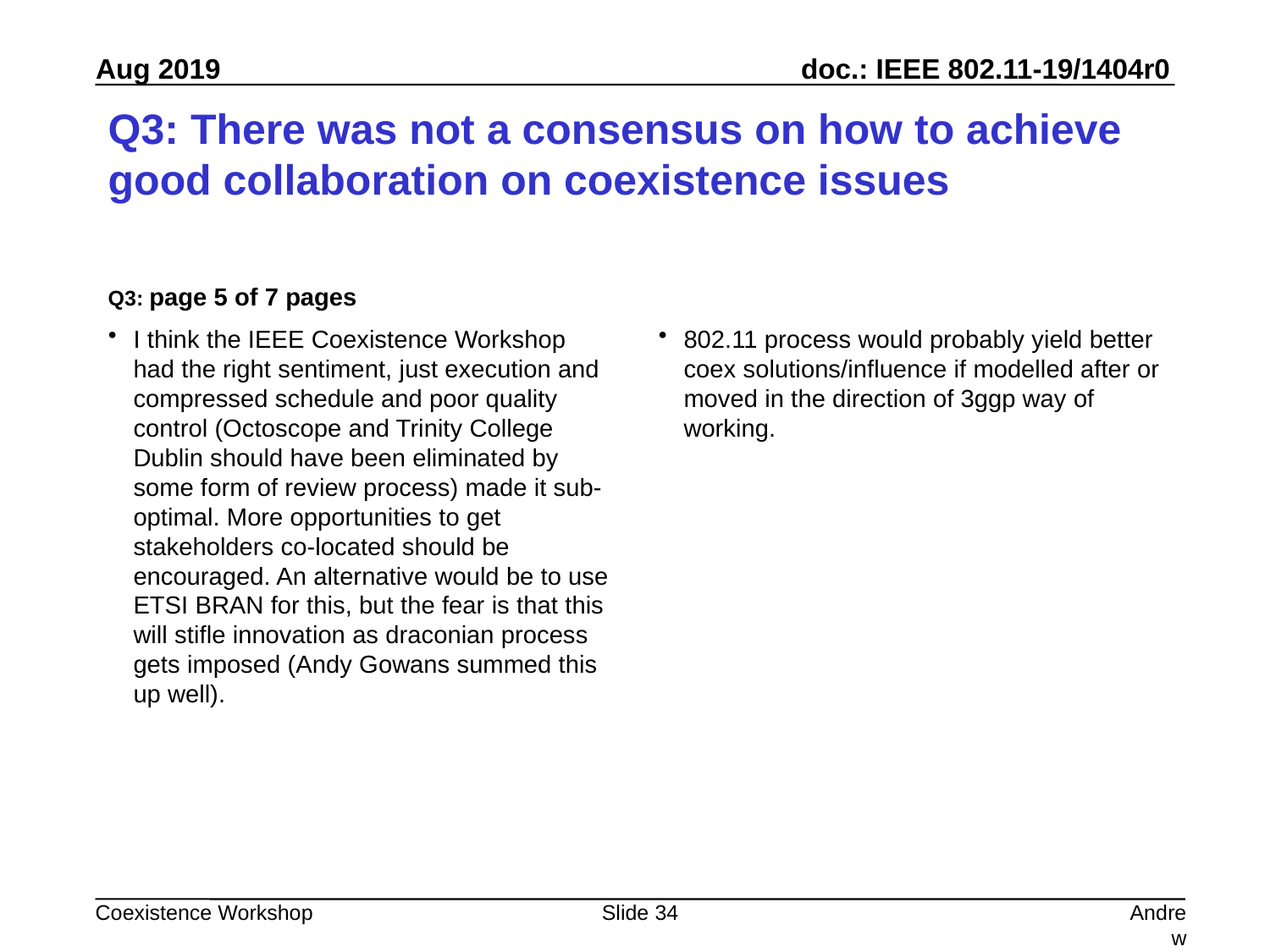

# Q3: There was not a consensus on how to achieve good collaboration on coexistence issues
Q3: page 5 of 7 pages
I think the IEEE Coexistence Workshop had the right sentiment, just execution and compressed schedule and poor quality control (Octoscope and Trinity College Dublin should have been eliminated by some form of review process) made it sub-optimal. More opportunities to get stakeholders co-located should be encouraged. An alternative would be to use ETSI BRAN for this, but the fear is that this will stifle innovation as draconian process gets imposed (Andy Gowans summed this up well).

802.11 process would probably yield better coex solutions/influence if modelled after or moved in the direction of 3ggp way of working.
Slide 34
Andrew Myles, Cisco